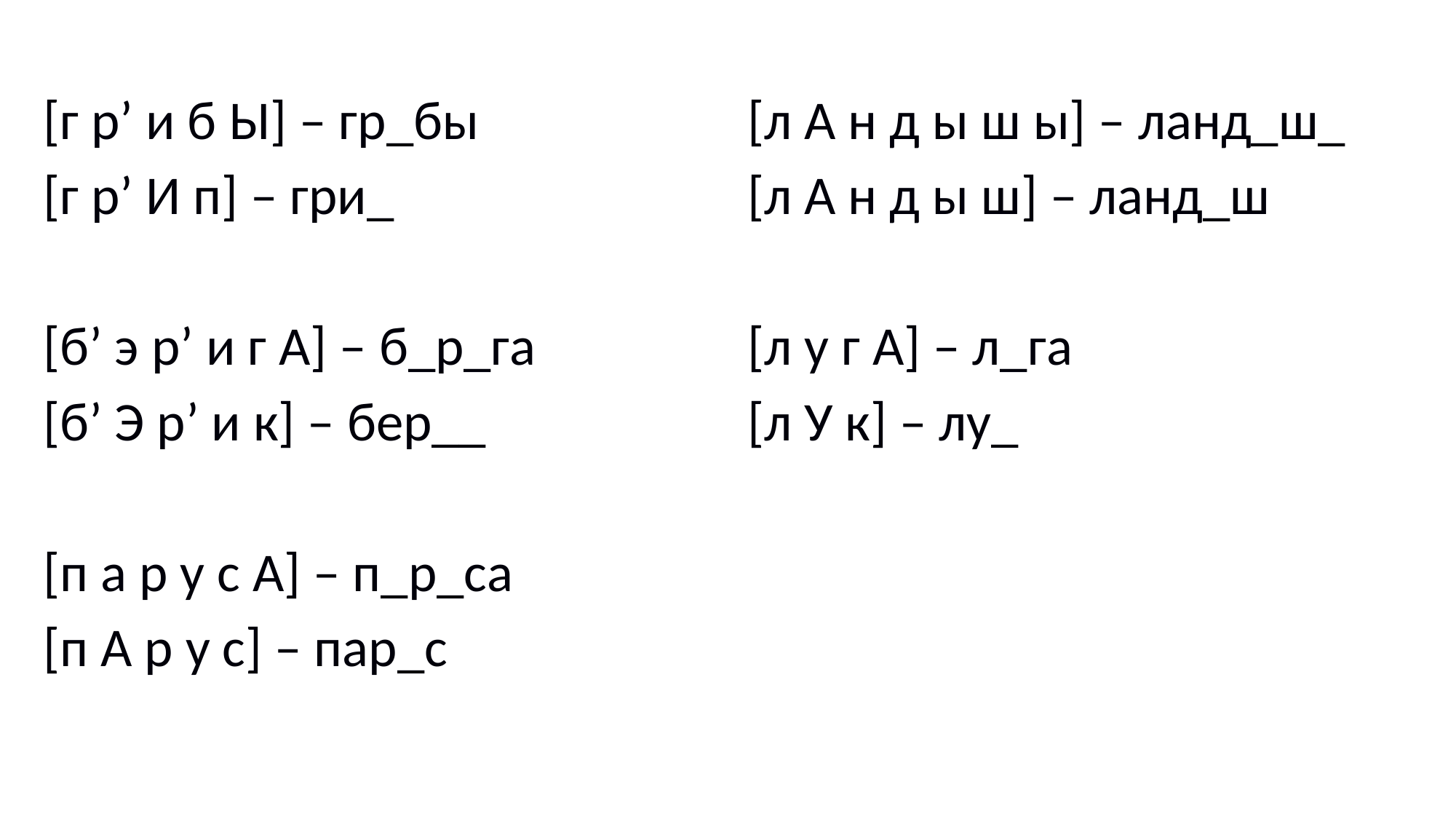

[г р’ и б Ы] – гр_бы
[г р’ И п] – гри_

[б’ э р’ и г А] – б_р_га
[б’ Э р’ и к] – бер__

[п а р у с А] – п_р_са
[п А р у с] – пар_с

[л А н д ы ш ы] – ланд_ш_
[л А н д ы ш] – ланд_ш

[л у г А] – л_га
[л У к] – лу_